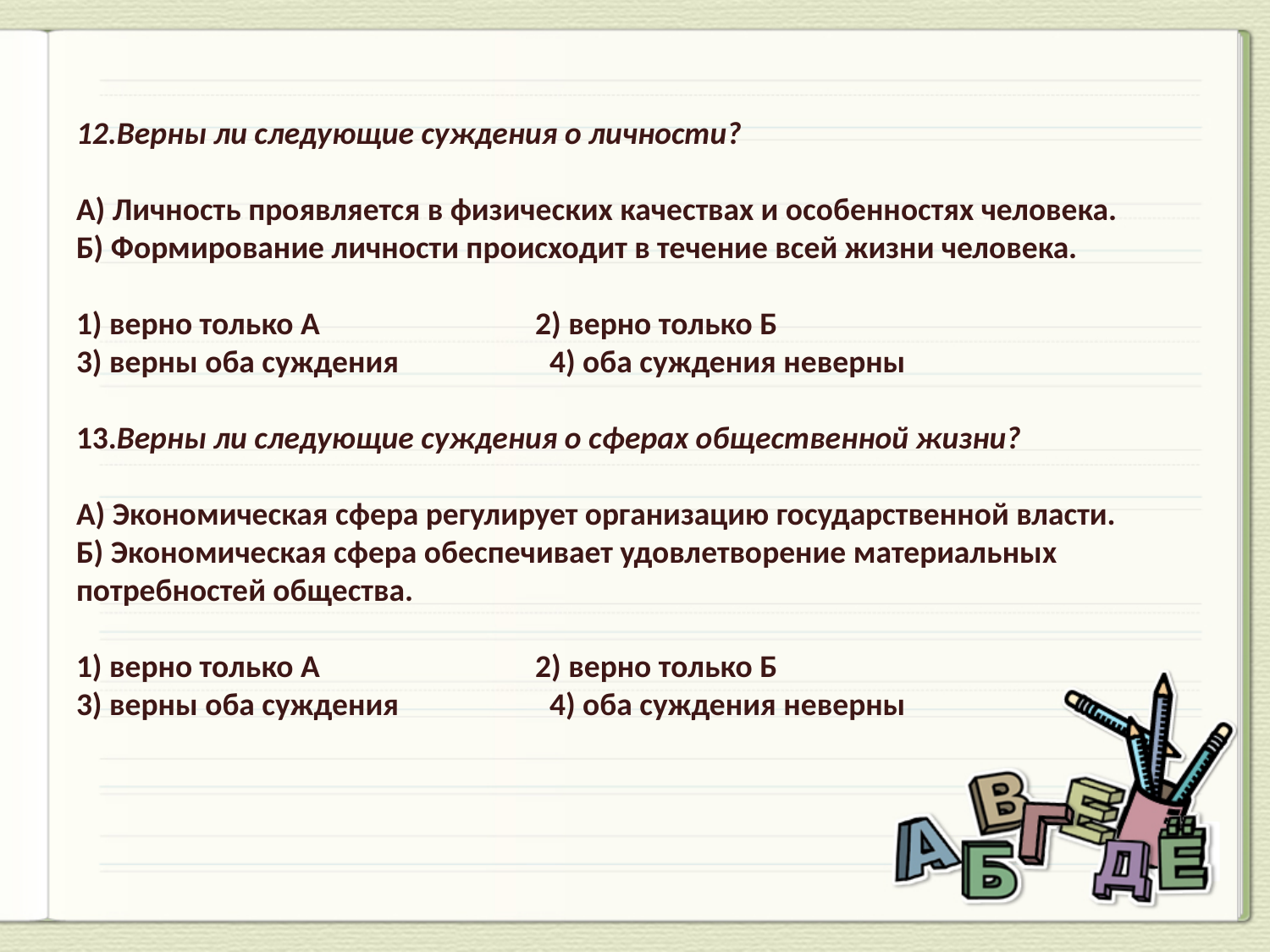

# 12.Верны ли следующие суждения о личности?   А) Личность проявляется в физических качествах и особенностях человека. Б) Формирование личности происходит в течение всей жизни человека.   1) верно только А                              2) верно только Б 3) верны оба суждения                     4) оба суждения неверны   13.Верны ли следующие суждения о сферах общественной жизни?   А) Экономическая сфера регулирует организацию государственной власти. Б) Экономическая сфера обеспечивает удовлетворение материальных потребностей общества.   1) верно только А                              2) верно только Б 3) верны оба суждения                     4) оба суждения неверны